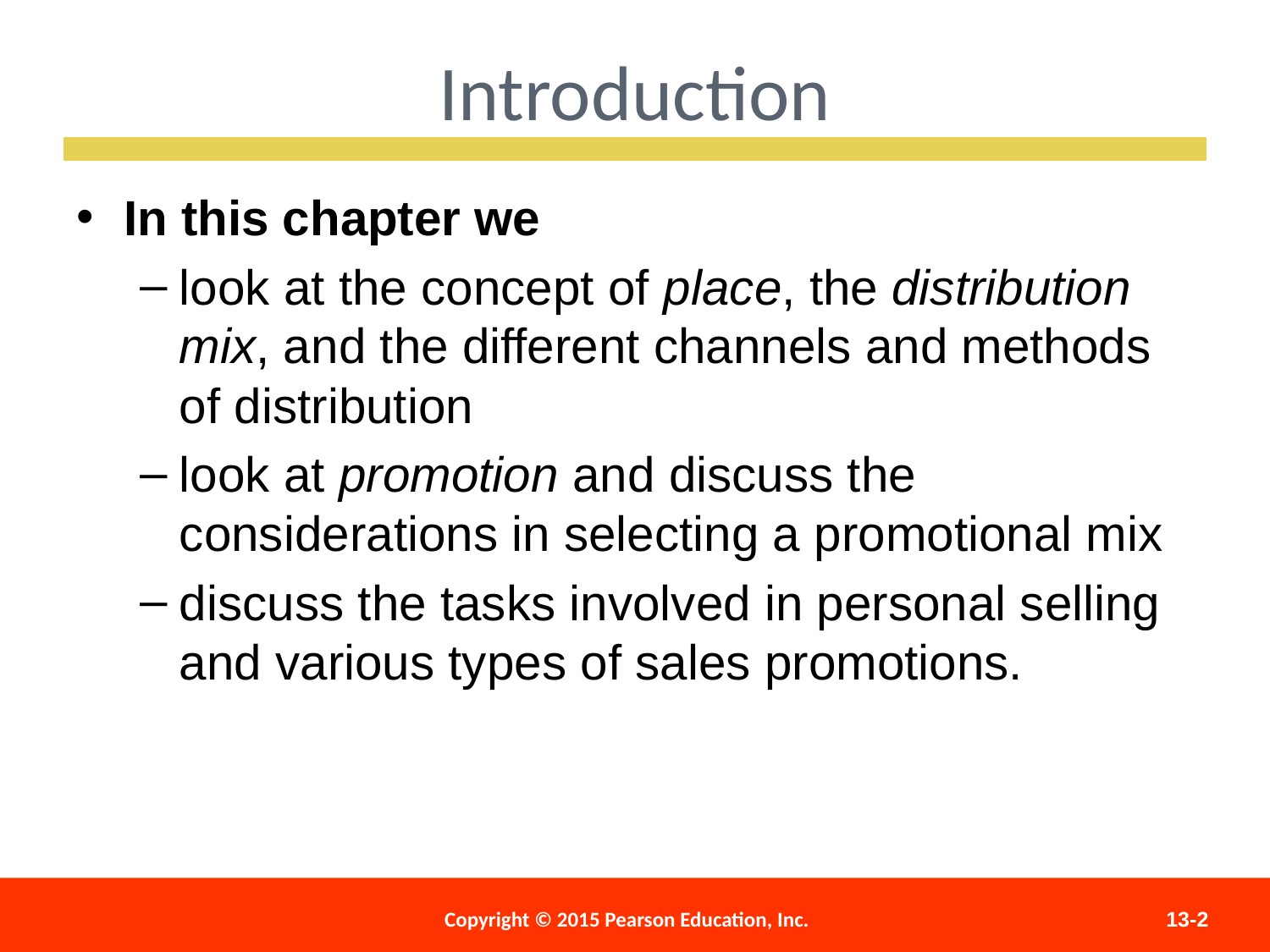

Introduction
In this chapter we
look at the concept of place, the distribution mix, and the different channels and methods of distribution
look at promotion and discuss the considerations in selecting a promotional mix
discuss the tasks involved in personal selling and various types of sales promotions.